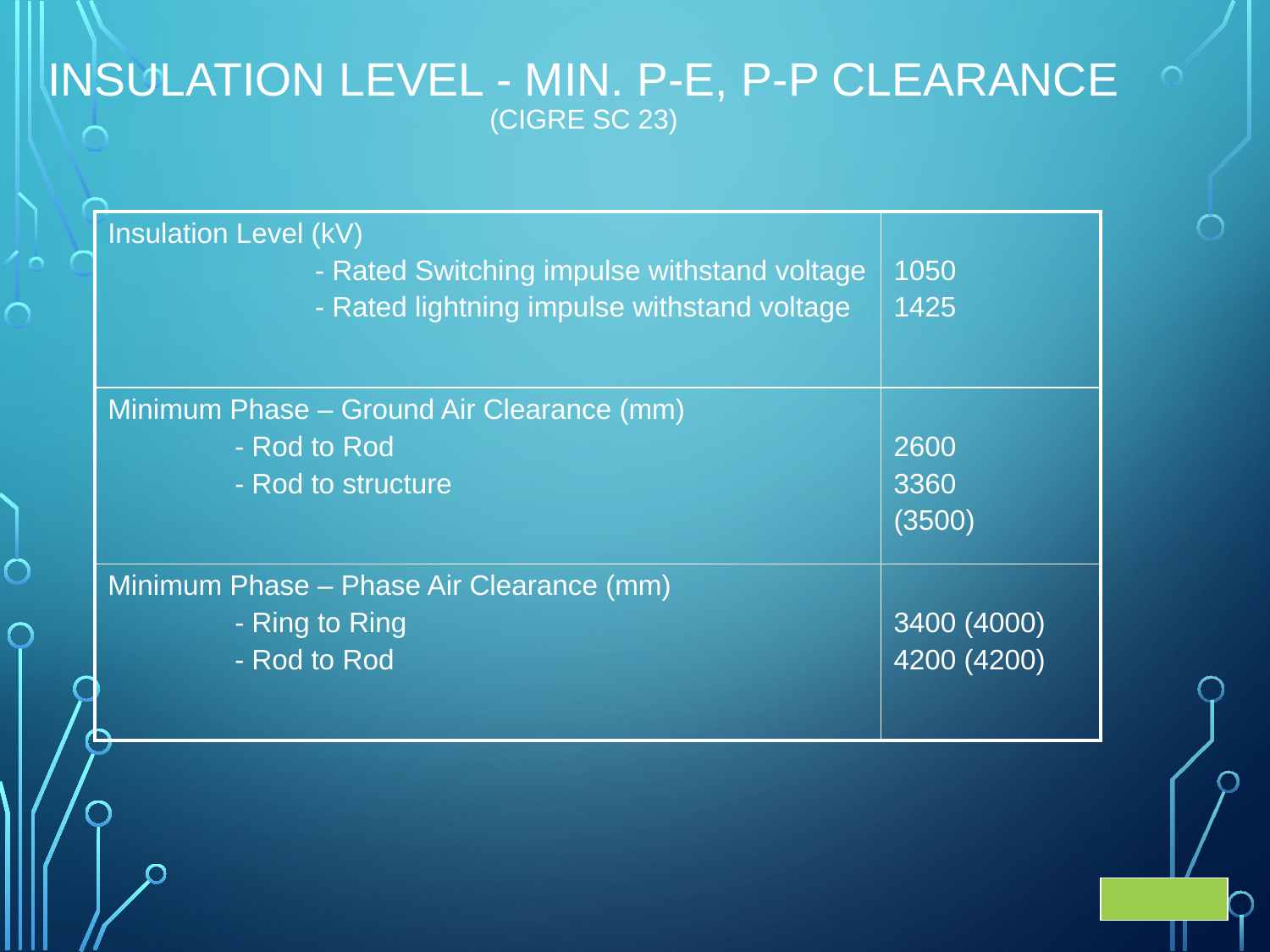

# Insulation Level - Min. P-E, P-P Clearance (CIGRE SC 23)
| Insulation Level (kV) - Rated Switching impulse withstand voltage - Rated lightning impulse withstand voltage | 1050 1425 |
| --- | --- |
| Minimum Phase – Ground Air Clearance (mm) - Rod to Rod - Rod to structure | 2600 3360 (3500) |
| Minimum Phase – Phase Air Clearance (mm) - Ring to Ring - Rod to Rod | 3400 (4000) 4200 (4200) |